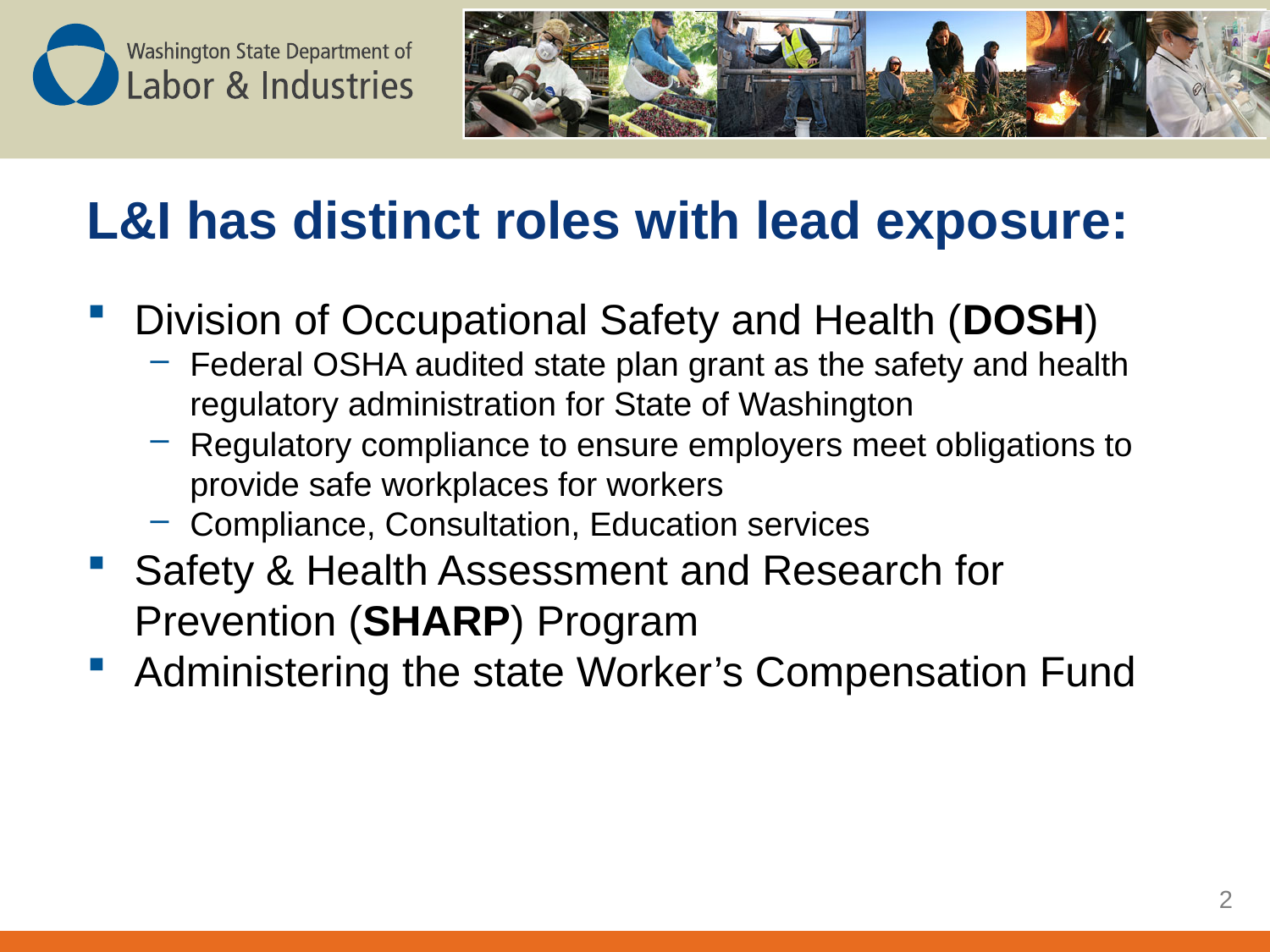

L&I has distinct roles with lead exposure:

Division of Occupational Safety and Health (DOSH)
Federal OSHA audited state plan grant as the safety and health regulatory administration for State of Washington
Regulatory compliance to ensure employers meet obligations to provide safe workplaces for workers
Compliance, Consultation, Education services
Safety & Health Assessment and Research for Prevention (SHARP) Program
Administering the state Worker’s Compensation Fund

2